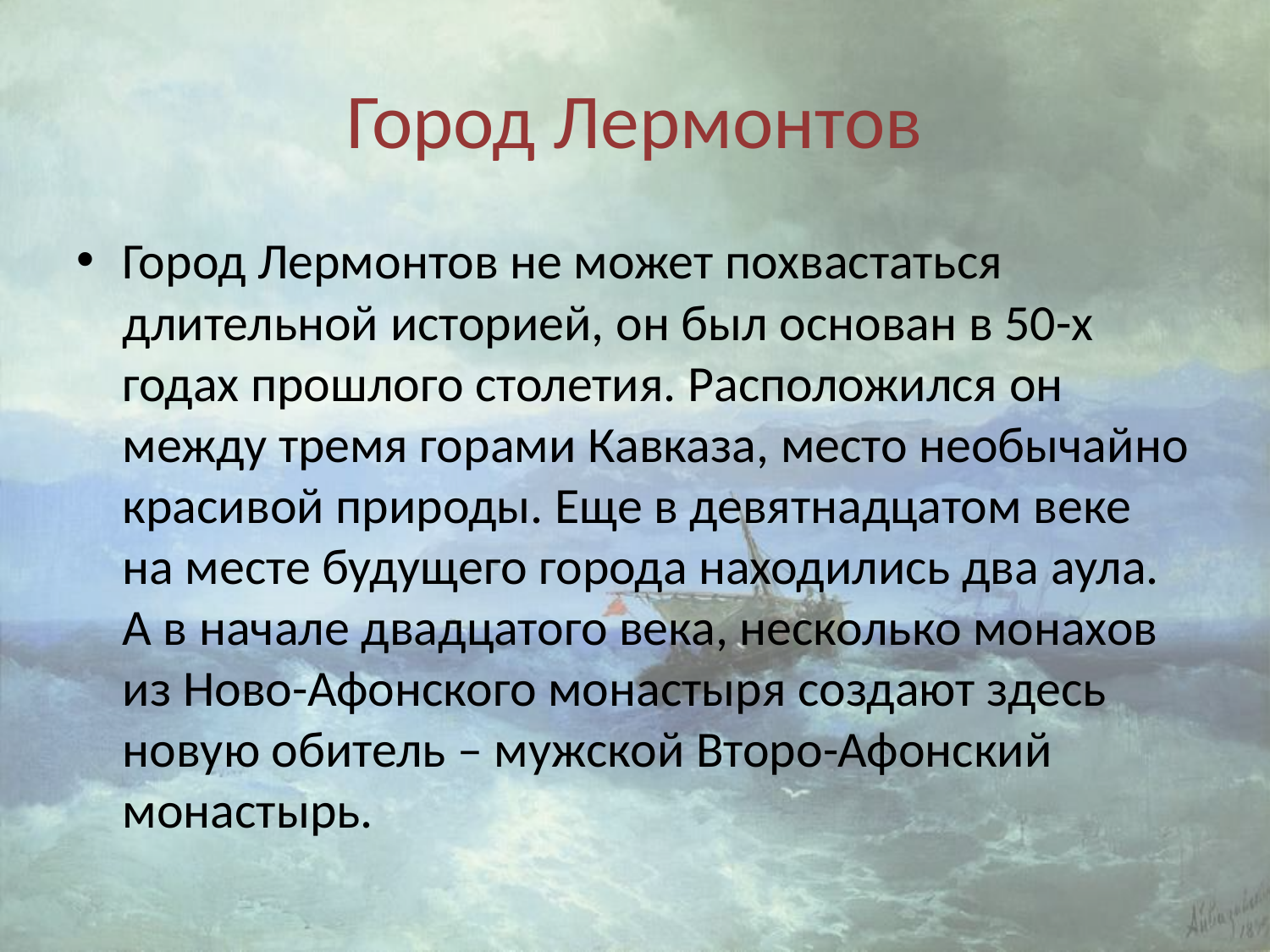

# Город Лермонтов
Город Лермонтов не может похвастаться длительной историей, он был основан в 50-х годах прошлого столетия. Расположился он между тремя горами Кавказа, место необычайно красивой природы. Еще в девятнадцатом веке на месте будущего города находились два аула. А в начале двадцатого века, несколько монахов из Ново-Афонского монастыря создают здесь новую обитель – мужской Второ-Афонский монастырь.